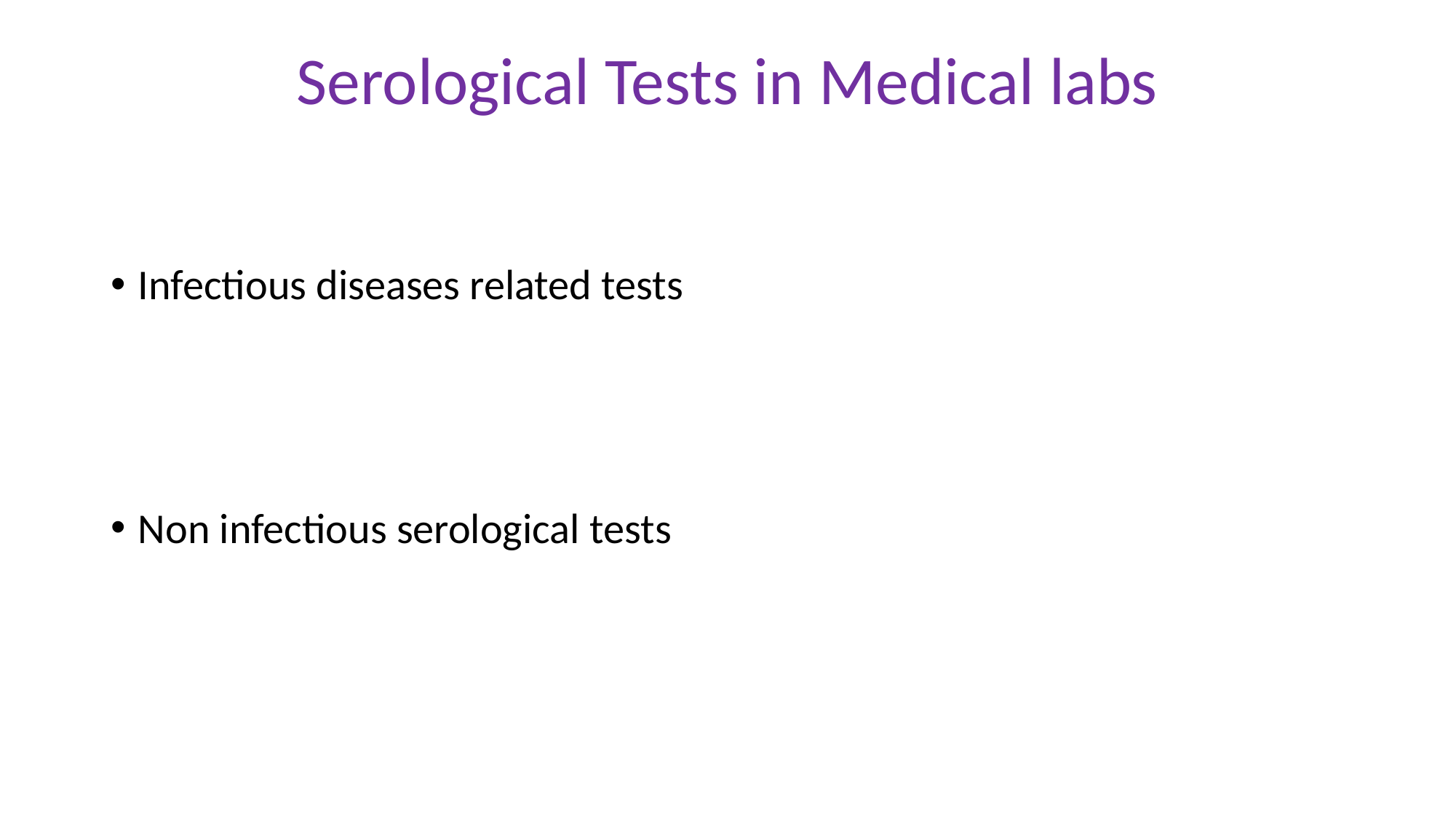

# Serological Tests in Medical labs
Infectious diseases related tests

Non infectious serological tests